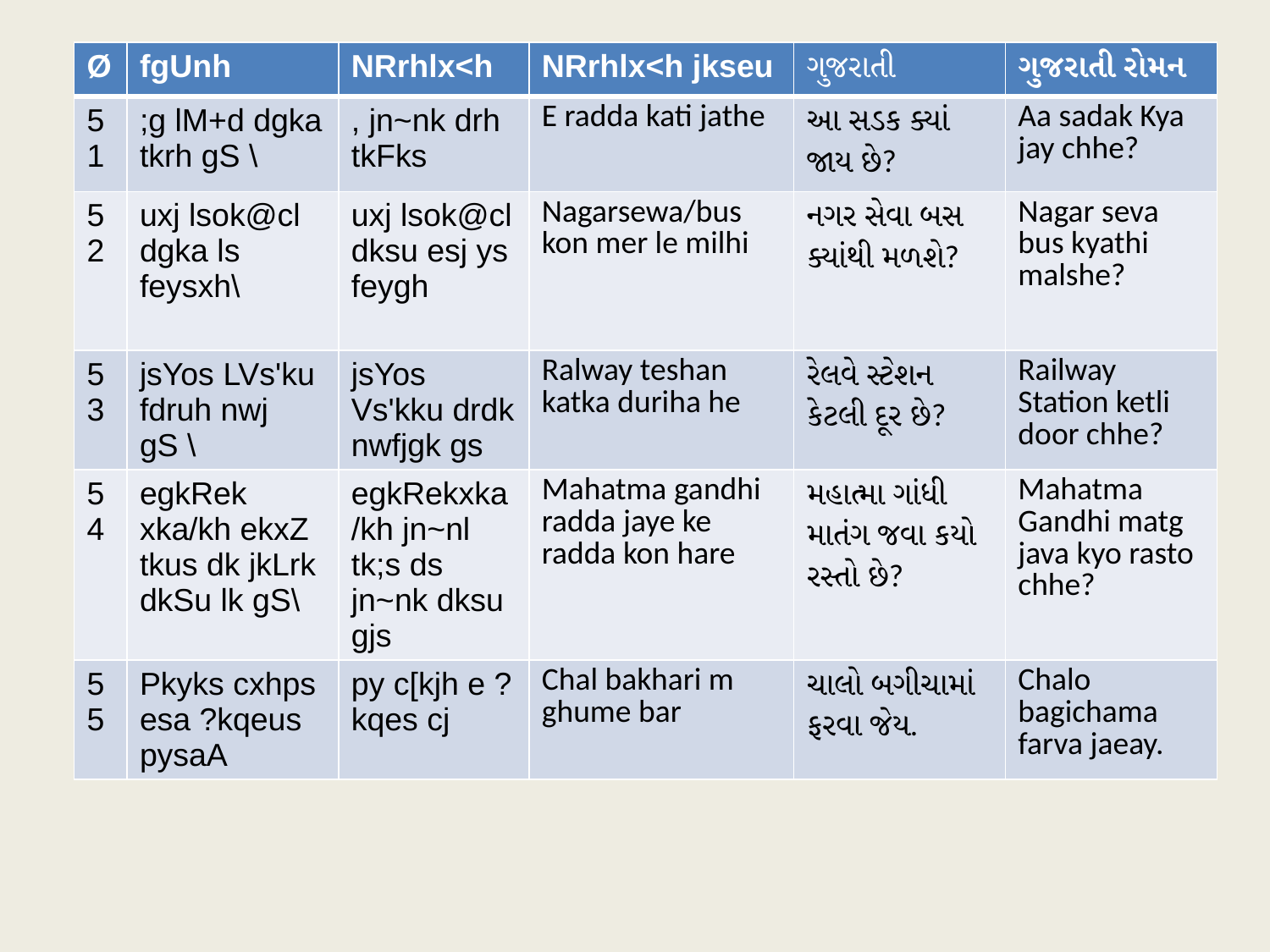

#
| Ø | fgUnh | NRrhlx<h | NRrhlx<h jkseu | ગુજરાતી | ગુજરાતી રોમન |
| --- | --- | --- | --- | --- | --- |
| 51 | ;g lM+d dgka tkrh gS \ | , jn~nk drh tkFks | E radda kati jathe | આ સડક ક્યાં જાય છે? | Aa sadak Kya jay chhe? |
| 52 | uxj lsok@cl dgka ls feysxh\ | uxj lsok@cl dksu esj ys feygh | Nagarsewa/bus kon mer le milhi | નગર સેવા બસ ક્યાંથી મળશે? | Nagar seva bus kyathi malshe? |
| 53 | jsYos LVs'ku fdruh nwj gS \ | jsYos Vs'kku drdk nwfjgk gs | Ralway teshan katka duriha he | રેલવે સ્ટેશન કેટલી દૂર છે? | Railway Station ketli door chhe? |
| 54 | egkRek xka/kh ekxZ tkus dk jkLrk dkSu lk gS\ | egkRekxka/kh jn~nl tk;s ds jn~nk dksu gjs | Mahatma gandhi radda jaye ke radda kon hare | મહાત્મા ગાંધી માતંગ જવા કયો રસ્તો છે? | Mahatma Gandhi matg java kyo rasto chhe? |
| 55 | Pkyks cxhps esa ?kqeus pysaA | py c[kjh e ?kqes cj | Chal bakhari m ghume bar | ચાલો બગીચામાં ફરવા જેય. | Chalo bagichama farva jaeay. |